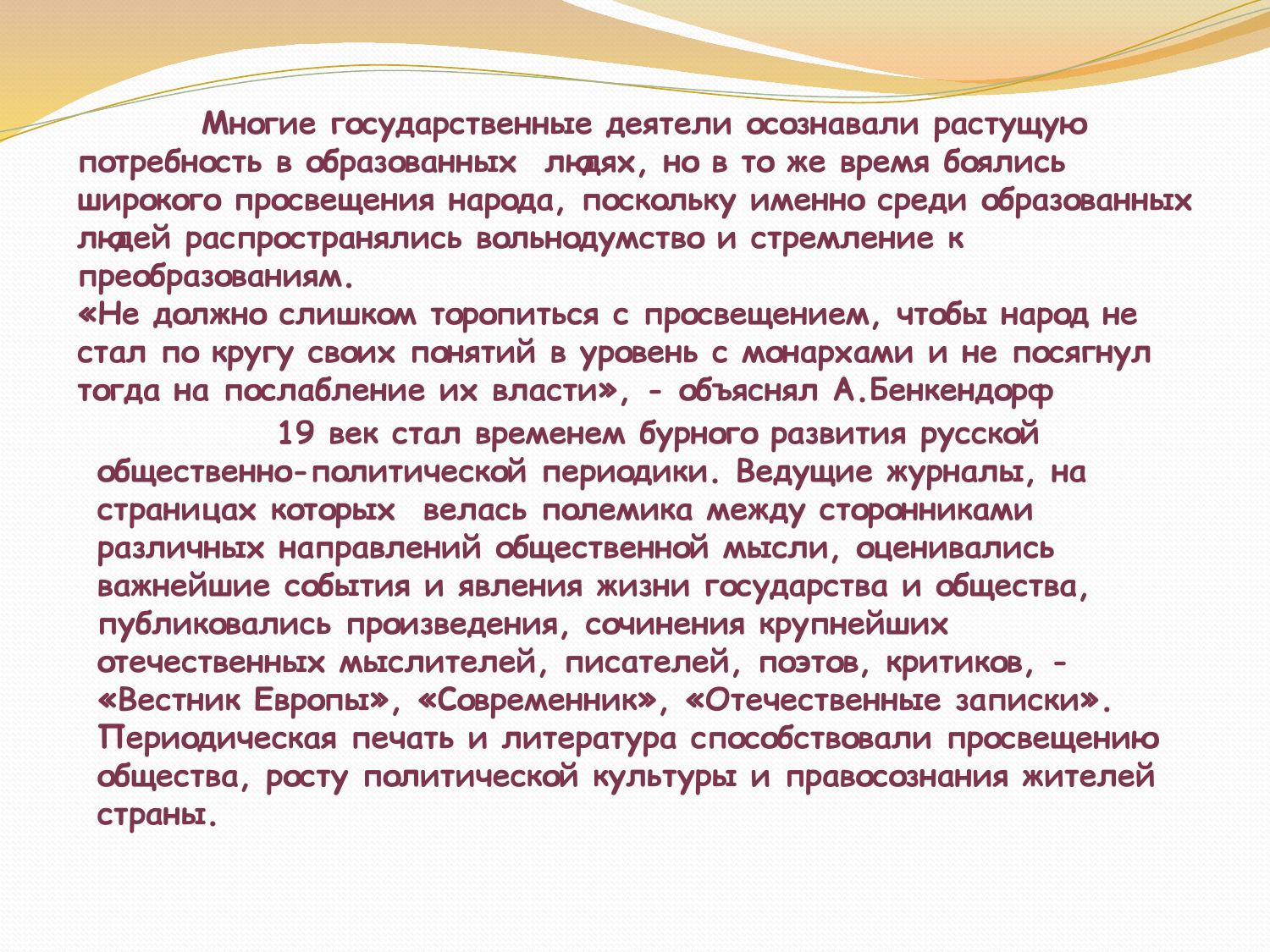

Многие государственные деятели осознавали растущую потребность в образованных  людях, но в то же время боялись широкого просвещения народа, поскольку именно среди образованных людей распространялись вольнодумство и стремление к преобразованиям.
«Не должно слишком торопиться с просвещением, чтобы народ не стал по кругу своих понятий в уровень с монархами и не посягнул тогда на послабление их власти», - объяснял А.Бенкендорф
             19 век стал временем бурного развития русской общественно-политической периодики. Ведущие журналы, на страницах которых  велась полемика между сторонниками различных направлений общественной мысли, оценивались важнейшие события и явления жизни государства и общества, публиковались произведения, сочинения крупнейших отечественных мыслителей, писателей, поэтов, критиков, -  «Вестник Европы», «Современник», «Отечественные записки». Периодическая печать и литература способствовали просвещению общества, росту политической культуры и правосознания жителей страны.